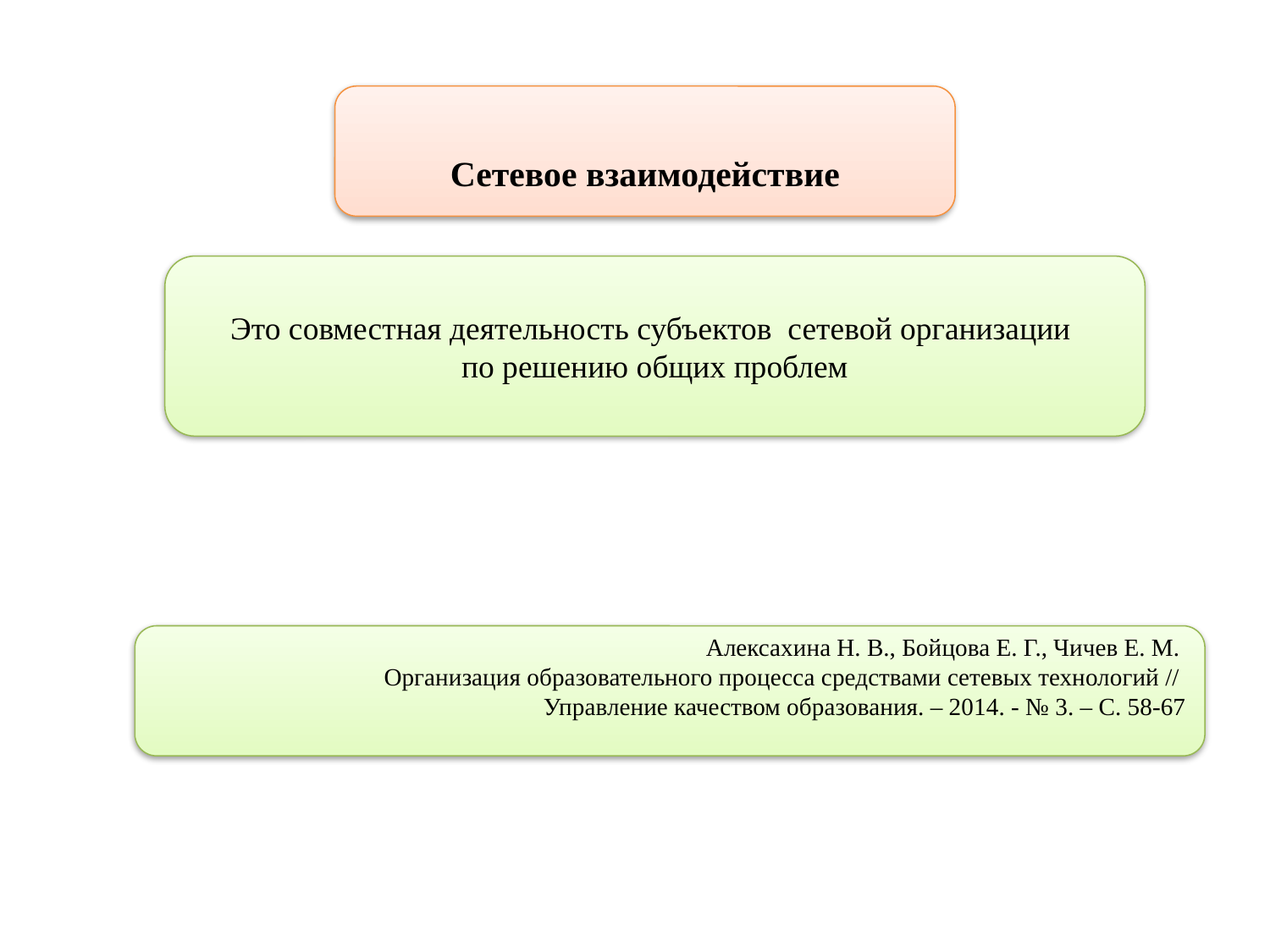

Сетевое взаимодействие
Это совместная деятельность субъектов  сетевой организации
по решению общих проблем
Алексахина Н. В., Бойцова Е. Г., Чичев Е. М.
Организация образовательного процесса средствами сетевых технологий //
Управление качеством образования. – 2014. - № 3. – С. 58-67